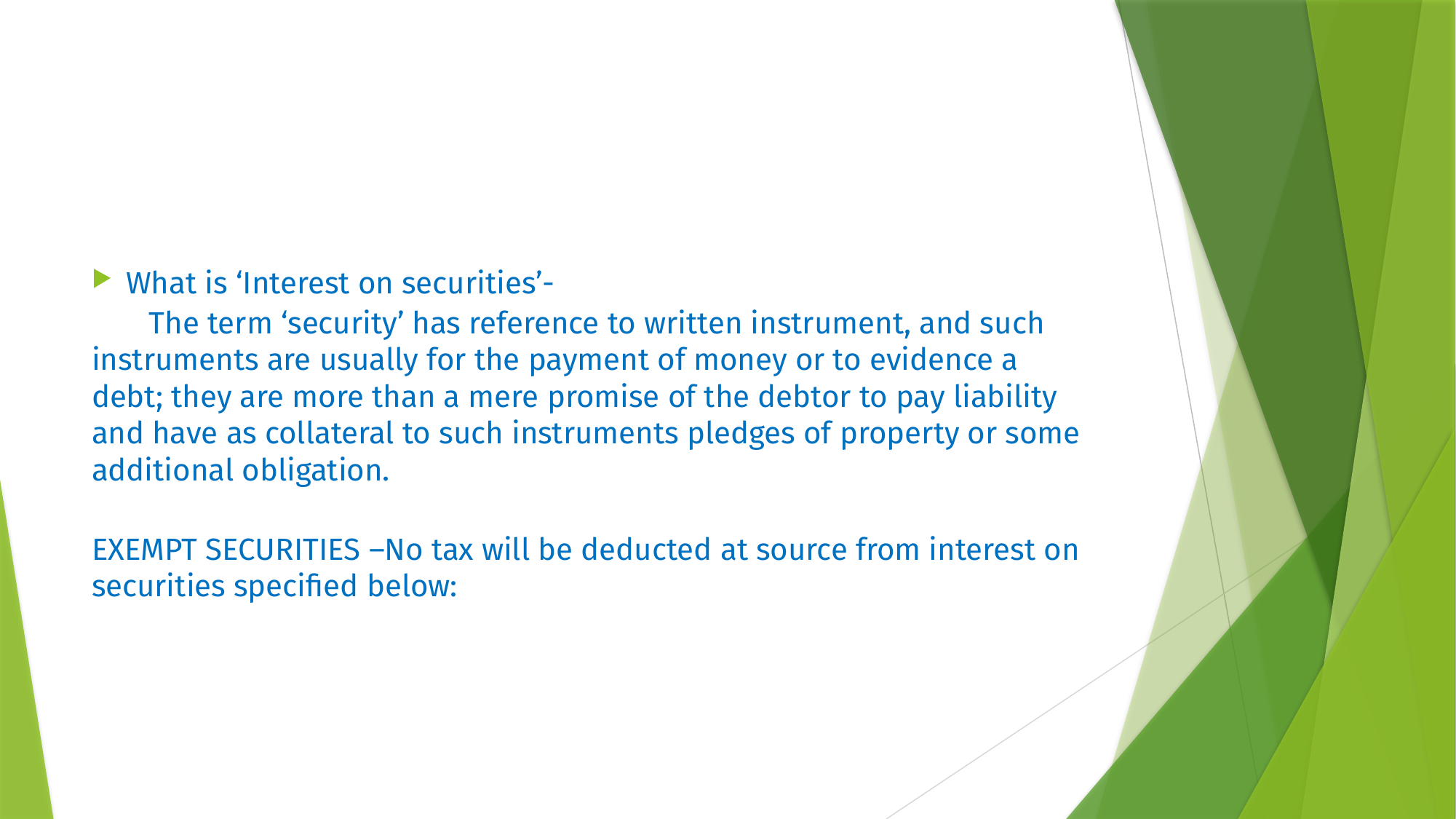

#
What is ‘Interest on securities’-
       The term ‘security’ has reference to written instrument, and such instruments are usually for the payment of money or to evidence a debt; they are more than a mere promise of the debtor to pay liability and have as collateral to such instruments pledges of property or some additional obligation.

EXEMPT SECURITIES –No tax will be deducted at source from interest on securities specified below: